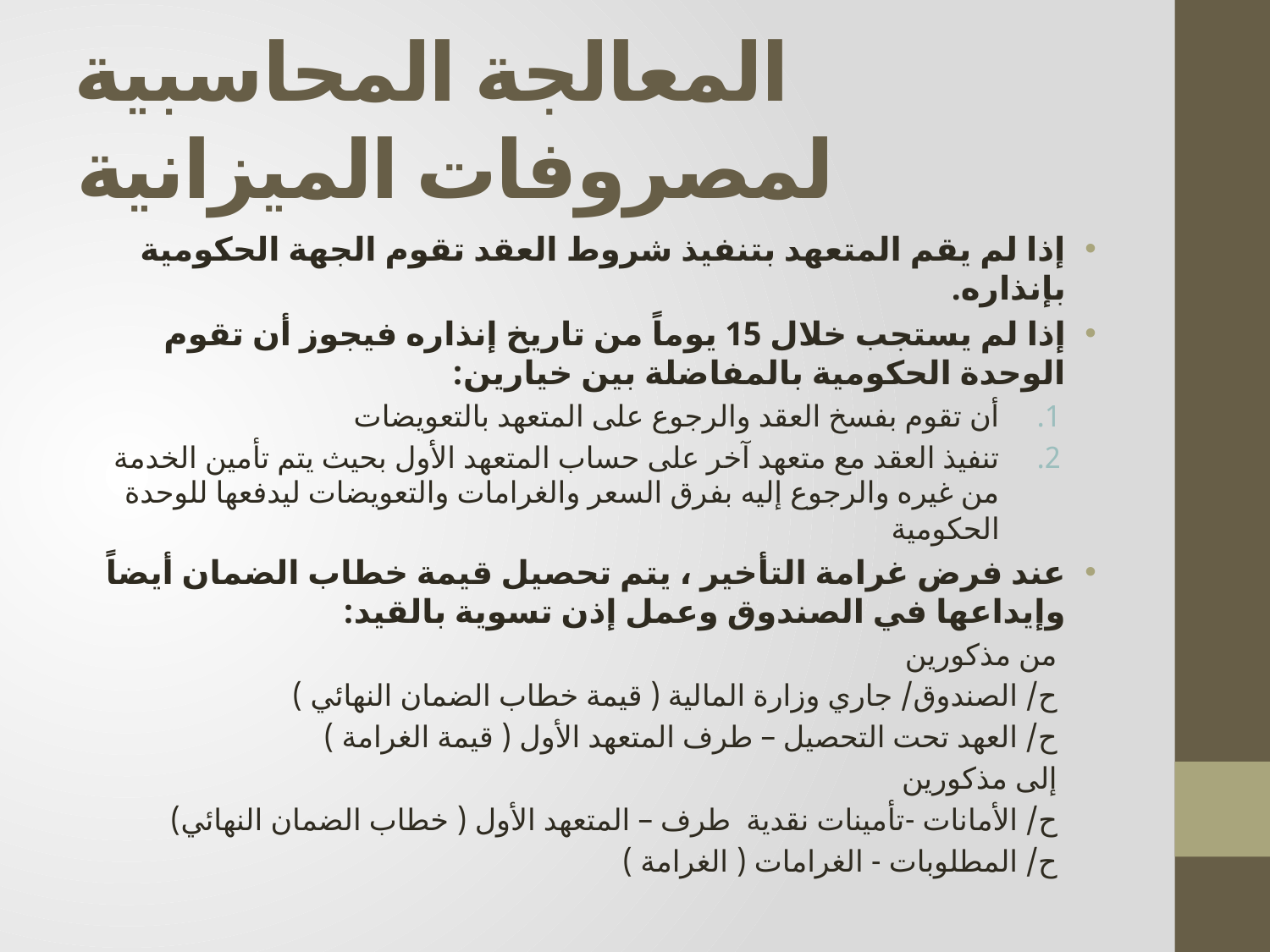

# المعالجة المحاسبية لمصروفات الميزانية
إذا لم يقم المتعهد بتنفيذ شروط العقد تقوم الجهة الحكومية بإنذاره.
إذا لم يستجب خلال 15 يوماً من تاريخ إنذاره فيجوز أن تقوم الوحدة الحكومية بالمفاضلة بين خيارين:
أن تقوم بفسخ العقد والرجوع على المتعهد بالتعويضات
تنفيذ العقد مع متعهد آخر على حساب المتعهد الأول بحيث يتم تأمين الخدمة من غيره والرجوع إليه بفرق السعر والغرامات والتعويضات ليدفعها للوحدة الحكومية
عند فرض غرامة التأخير ، يتم تحصيل قيمة خطاب الضمان أيضاً وإيداعها في الصندوق وعمل إذن تسوية بالقيد:
من مذكورين
ح/ الصندوق/ جاري وزارة المالية ( قيمة خطاب الضمان النهائي )
ح/ العهد تحت التحصيل – طرف المتعهد الأول ( قيمة الغرامة )
إلى مذكورين
ح/ الأمانات -تأمينات نقدية  طرف – المتعهد الأول ( خطاب الضمان النهائي)
ح/ المطلوبات - الغرامات ( الغرامة )